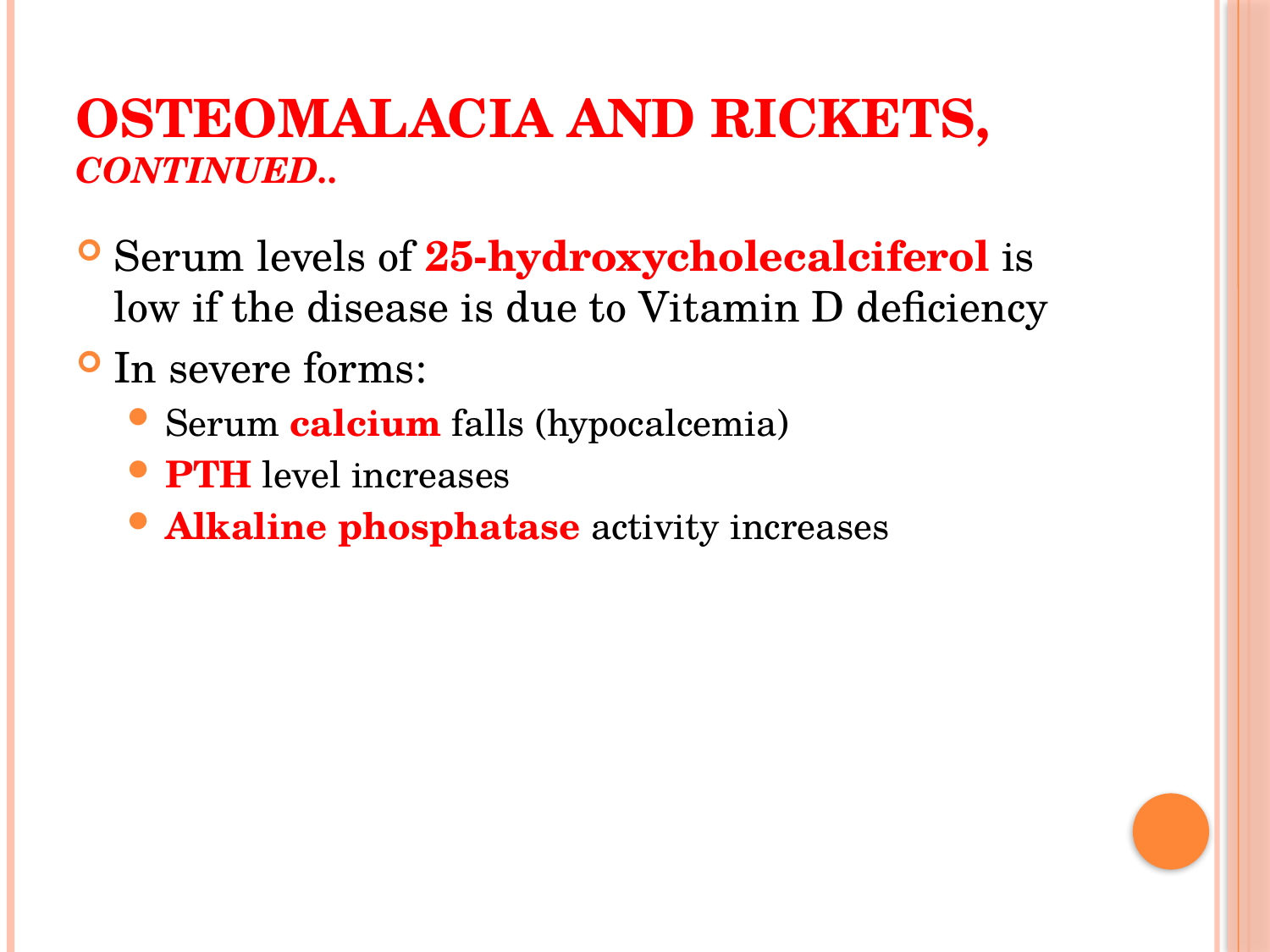

# Osteomalacia and Rickets, continued..
Serum levels of 25-hydroxycholecalciferol is low if the disease is due to Vitamin D deficiency
In severe forms:
Serum calcium falls (hypocalcemia)
PTH level increases
Alkaline phosphatase activity increases